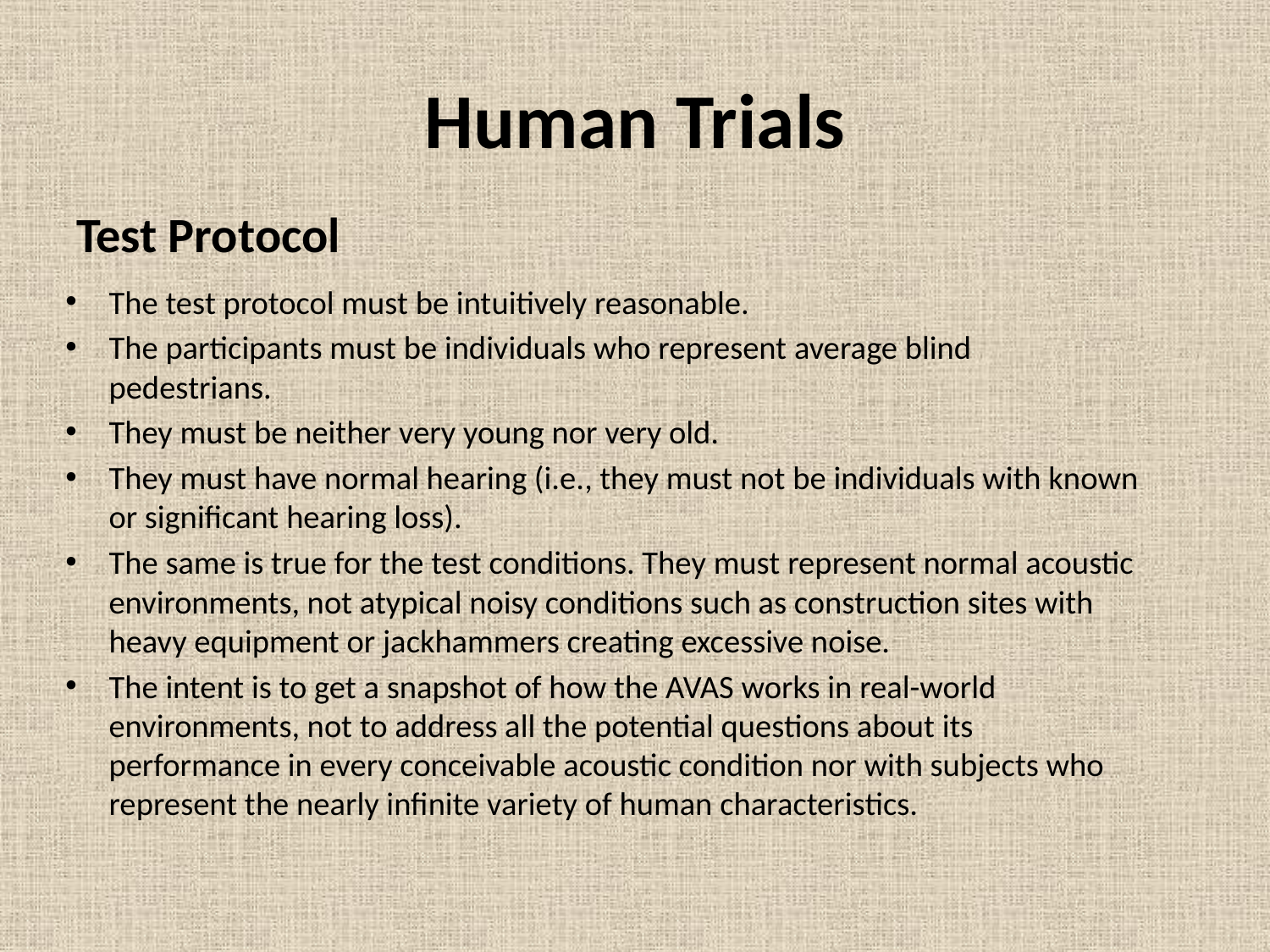

# Human Trials
Test Protocol
The test protocol must be intuitively reasonable.
The participants must be individuals who represent average blind pedestrians.
They must be neither very young nor very old.
They must have normal hearing (i.e., they must not be individuals with known or significant hearing loss).
The same is true for the test conditions. They must represent normal acoustic environments, not atypical noisy conditions such as construction sites with heavy equipment or jackhammers creating excessive noise.
The intent is to get a snapshot of how the AVAS works in real-world environments, not to address all the potential questions about its performance in every conceivable acoustic condition nor with subjects who represent the nearly infinite variety of human characteristics.